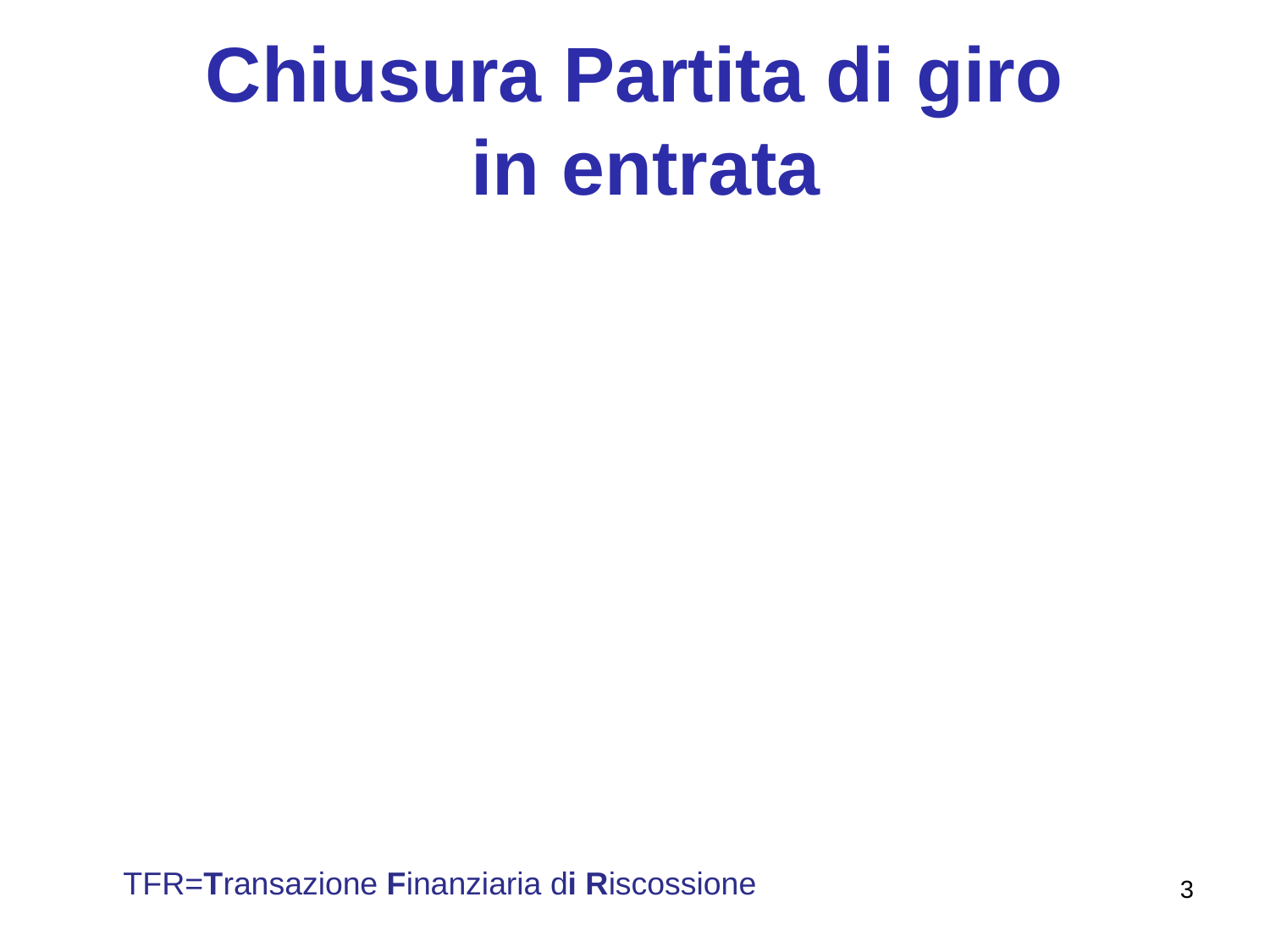

# Chiusura Partita di giro in entrata

TFR=Transazione Finanziaria di Riscossione
3